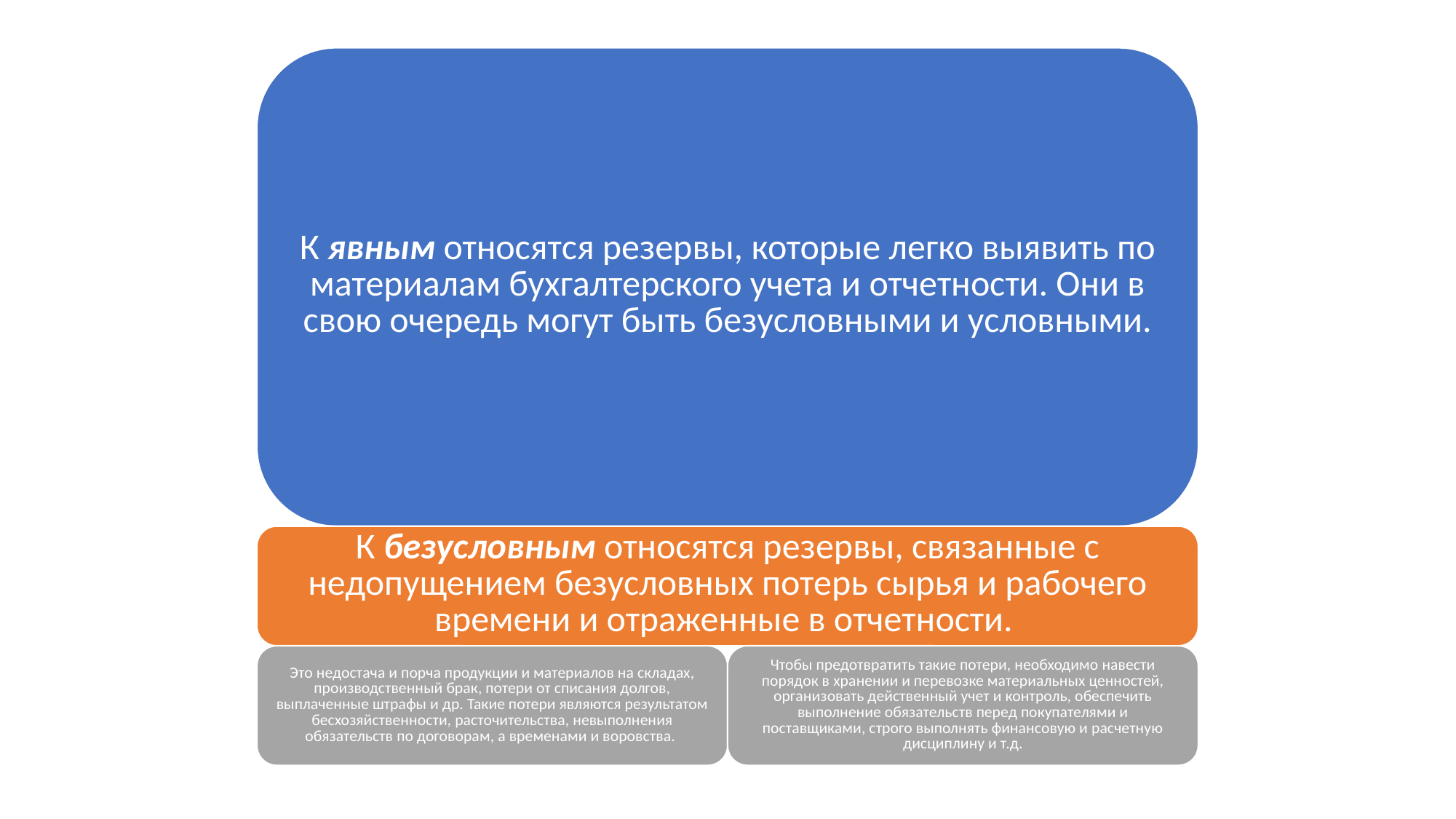

К явным относятся резервы, которые легко выявить по материалам бухгалтерского учета и отчетности. Они в свою очередь могут быть безусловными и условными.
К безусловным относятся резервы, связанные с недопущением безусловных потерь сырья и рабочего времени и отраженные в отчетности.
Это недостача и порча продукции и материалов на складах, производственный брак, потери от списания долгов, выплаченные штрафы и др. Такие потери являются результатом бесхозяйственности, расточительства, невыполнения обязательств по договорам, а временами и воровства.
Чтобы предотвратить такие потери, необходимо навести порядок в хранении и перевозке материальных ценностей, организовать действенный учет и контроль, обеспечить выполнение обязательств перед покупателями и поставщиками, строго выполнять финансовую и расчетную дисциплину и т.д.